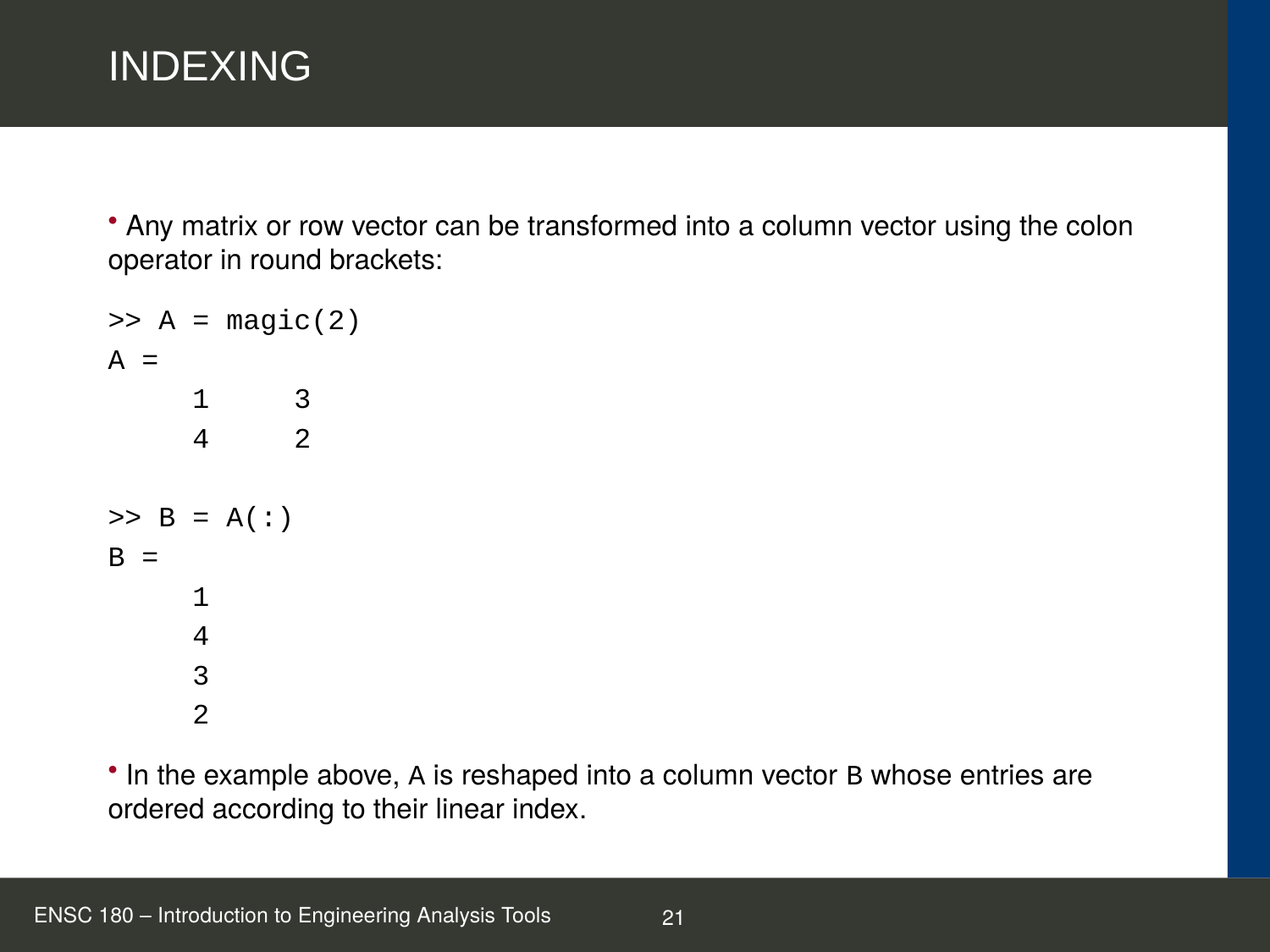

# INDEXING
 Any matrix or row vector can be transformed into a column vector using the colon operator in round brackets:
>> A = magic(2)
A =
     1     3
     4     2

>> B = A(:)
B =
     1
     4
     3
     2
 In the example above, A is reshaped into a column vector B whose entries are ordered according to their linear index.
ENSC 180 – Introduction to Engineering Analysis Tools